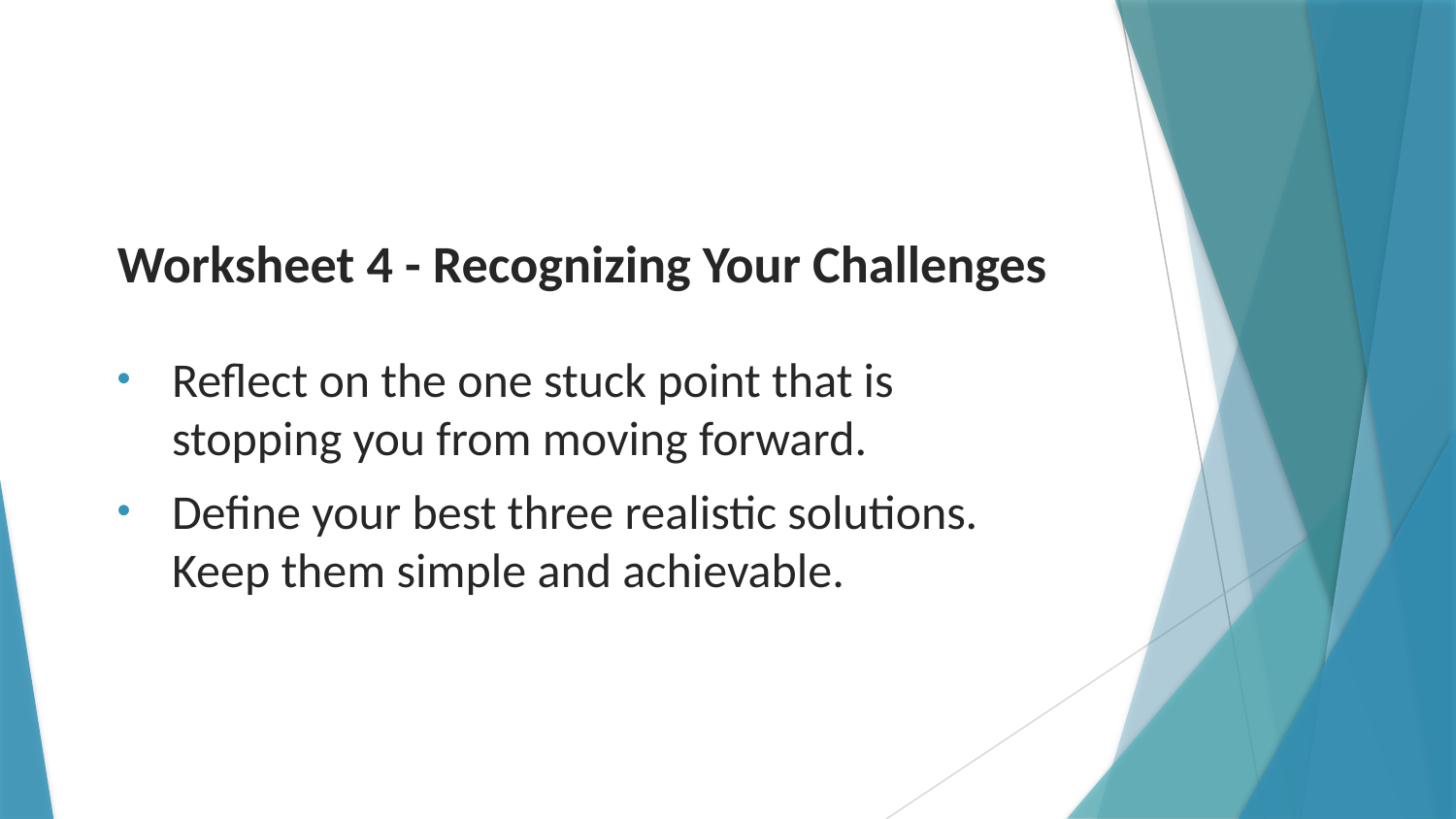

# Worksheet 4 - Recognizing Your Challenges
Reflect on the one stuck point that is stopping you from moving forward.
Define your best three realistic solutions. Keep them simple and achievable.